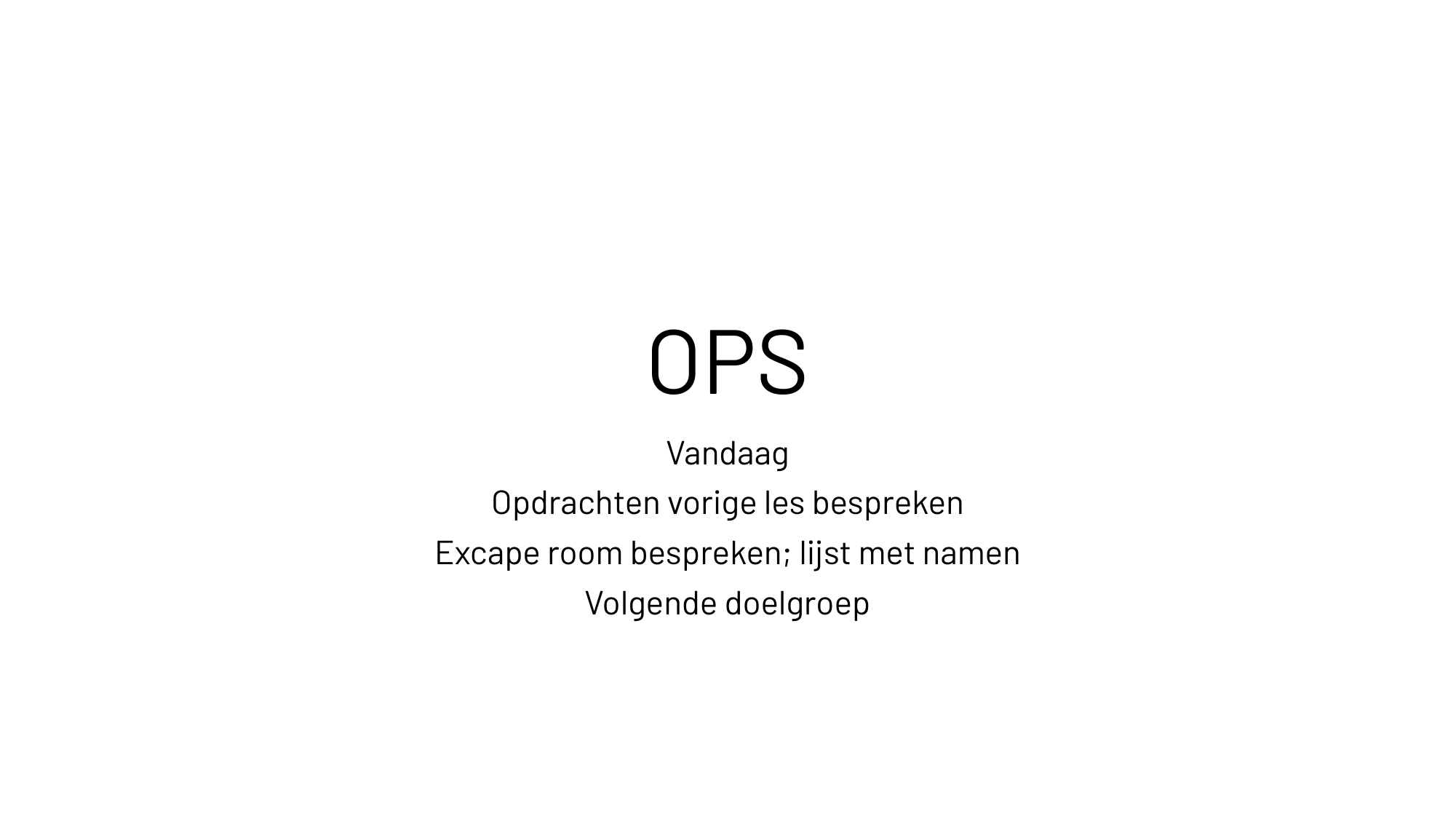

# OPS
Vandaag
Opdrachten vorige les bespreken
Excape room bespreken; lijst met namen
Volgende doelgroep